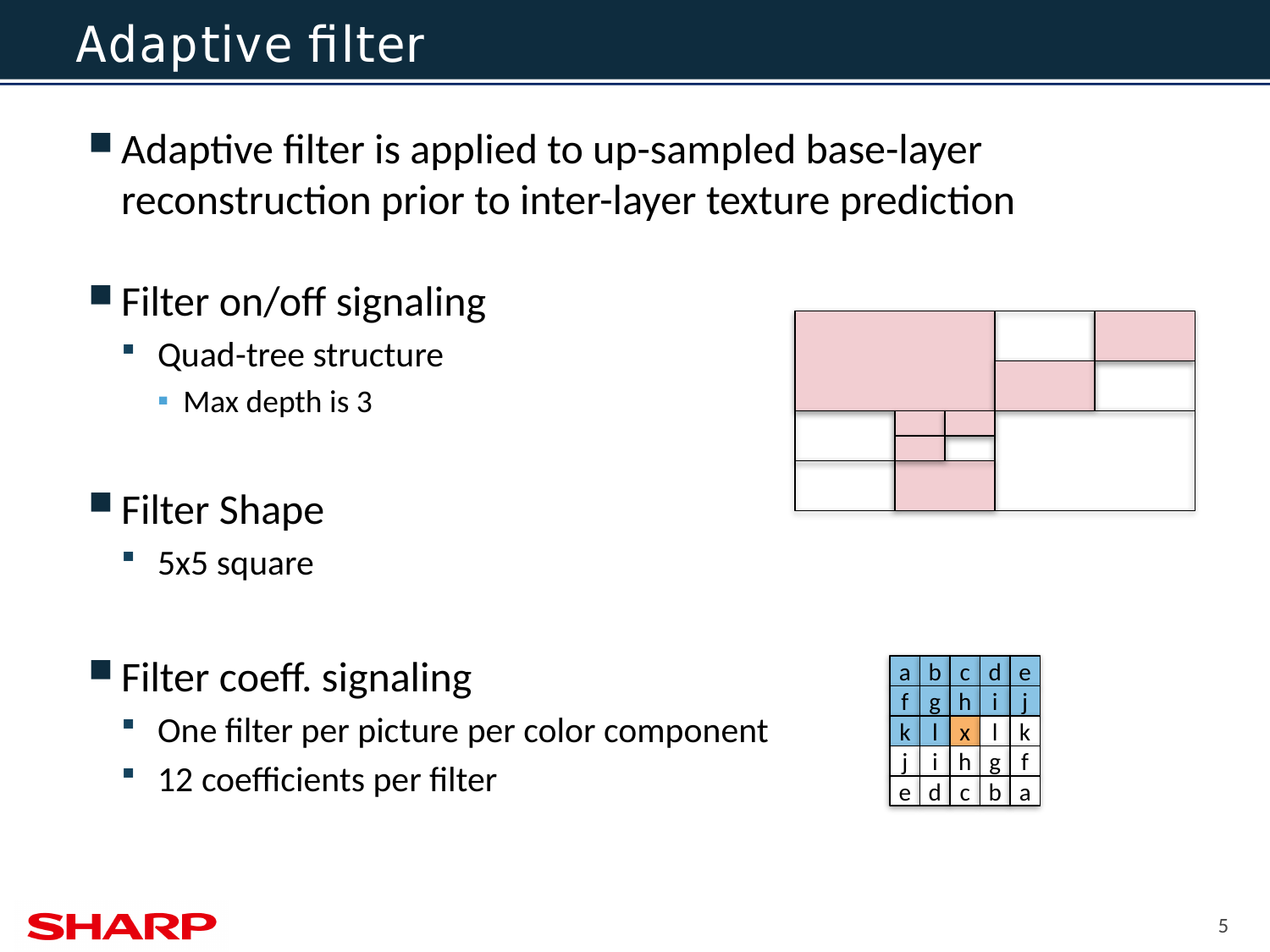

# Adaptive filter
Adaptive filter is applied to up-sampled base-layer reconstruction prior to inter-layer texture prediction

Filter on/off signaling
Quad-tree structure
Max depth is 3

Filter Shape
5x5 square

Filter coeff. signaling
One filter per picture per color component
12 coefficients per filter

a
b
c
d
e
f
g
h
i
j
k
l
x
l
k
j
i
h
g
f
e
d
c
b
a
5